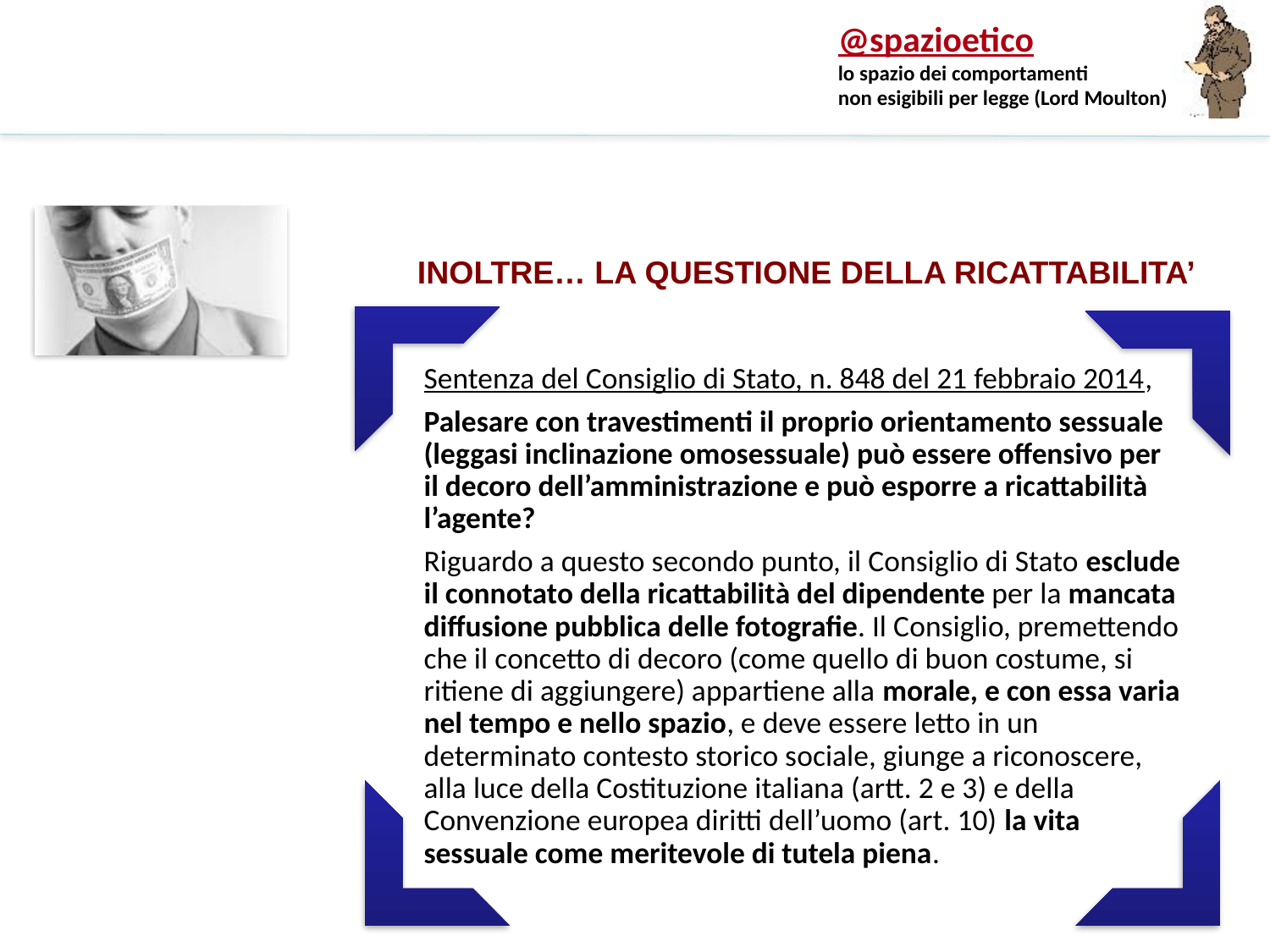

Sentenza del Consiglio di Stato, n. 848 del 21 febbraio 2014,
Palesare con travestimenti il proprio orientamento sessuale (leggasi inclinazione omosessuale) può essere offensivo per il decoro dell’amministrazione e può esporre a ricattabilità l’agente?
Riguardo a questo secondo punto, il Consiglio di Stato esclude il connotato della ricattabilità del dipendente per la mancata diffusione pubblica delle fotografie. Il Consiglio, premettendo che il concetto di decoro (come quello di buon costume, si ritiene di aggiungere) appartiene alla morale, e con essa varia nel tempo e nello spazio, e deve essere letto in un determinato contesto storico sociale, giunge a riconoscere, alla luce della Costituzione italiana (artt. 2 e 3) e della Convenzione europea diritti dell’uomo (art. 10) la vita sessuale come meritevole di tutela piena.
INOLTRE… LA QUESTIONE DELLA RICATTABILITA’